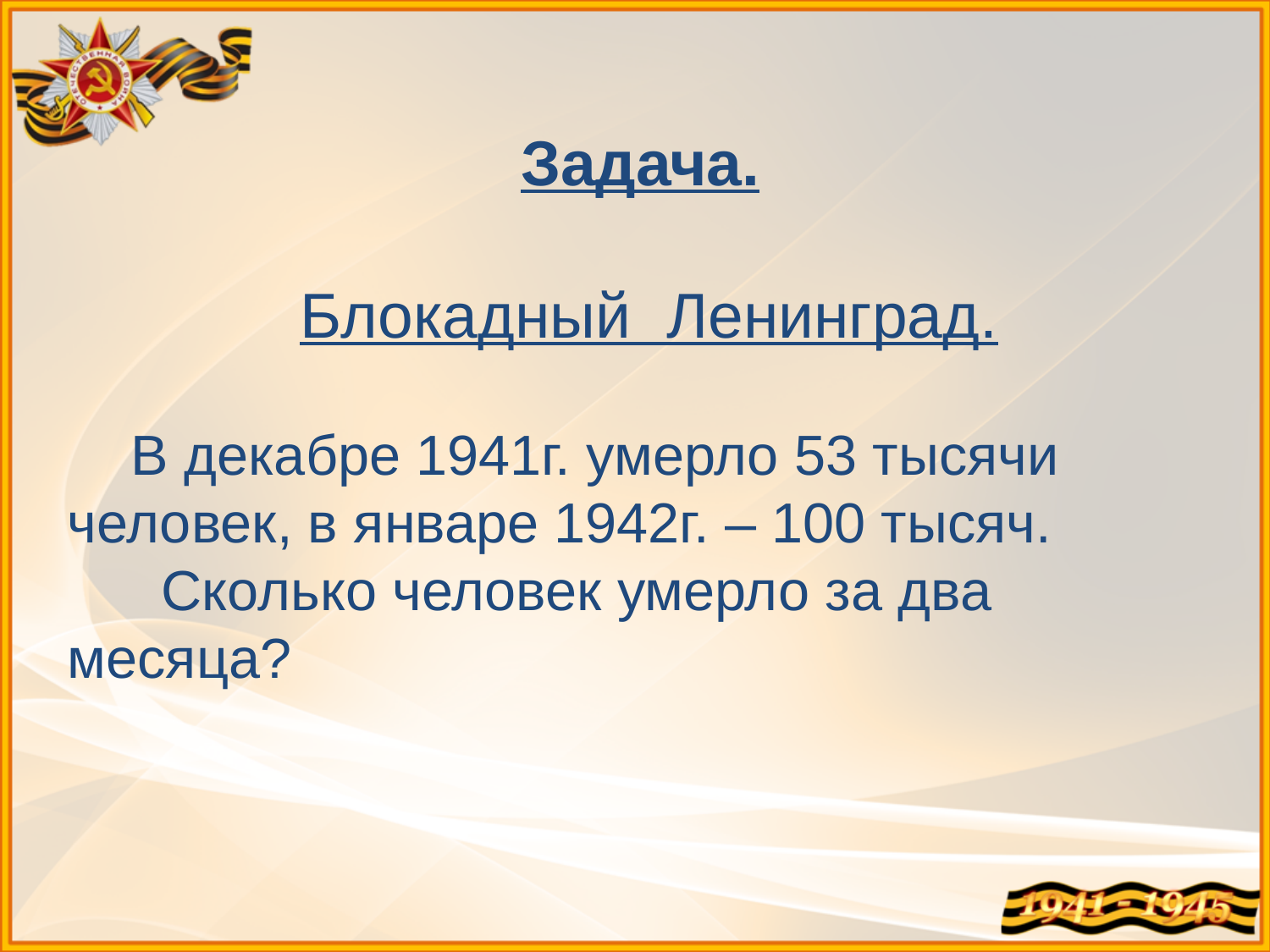

Задача.

	      Блокадный  Ленинград.

     В декабре 1941г. умерло 53 тысячи человек, в январе 1942г. – 100 тысяч.
      Сколько человек умерло за два месяца?